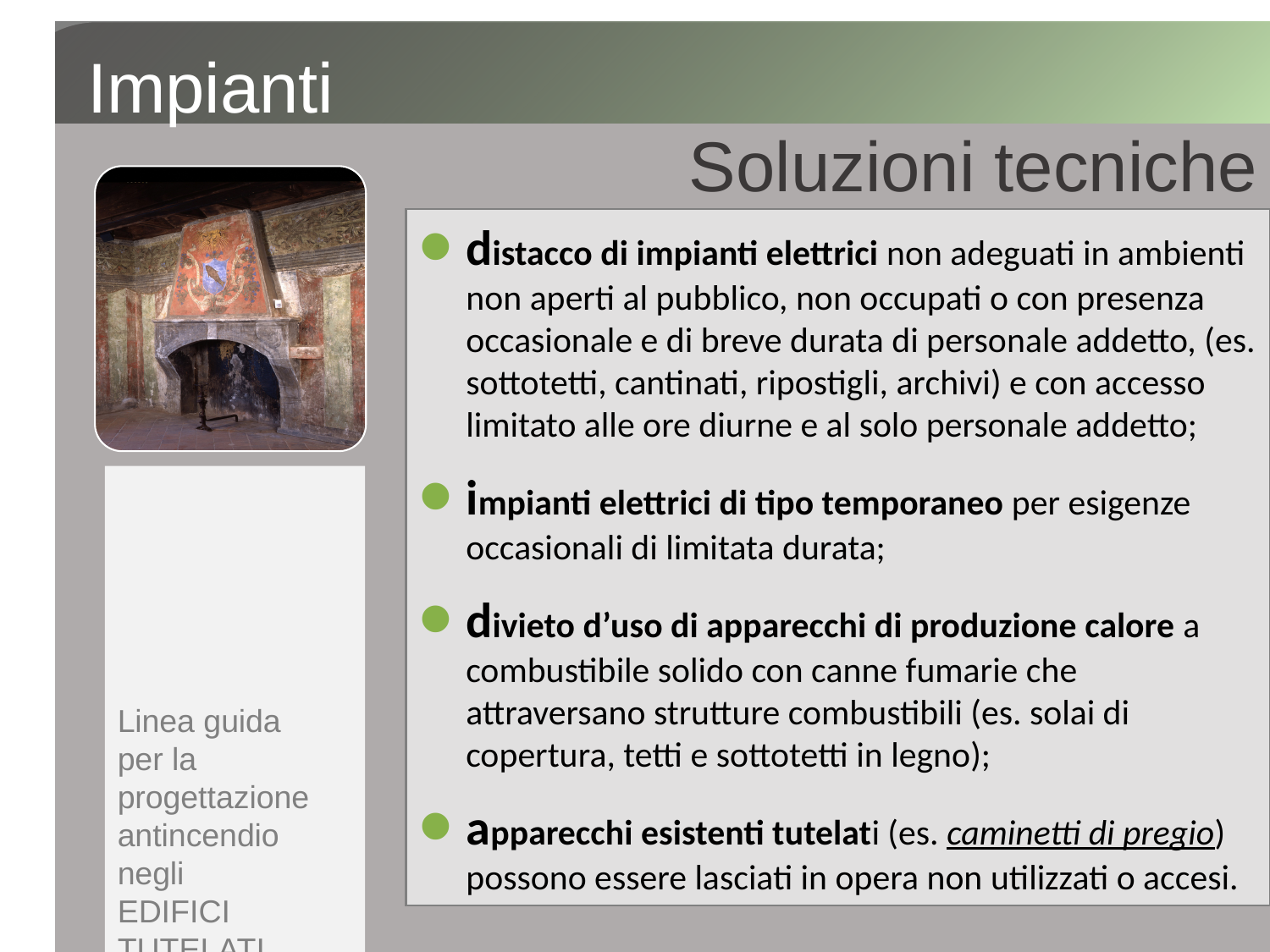

Impianti
Soluzioni tecniche
distacco di impianti elettrici non adeguati in ambienti non aperti al pubblico, non occupati o con presenza occasionale e di breve durata di personale addetto, (es. sottotetti, cantinati, ripostigli, archivi) e con accesso  limitato alle ore diurne e al solo personale addetto;
impianti elettrici di tipo temporaneo per esigenze occasionali di limitata durata;
divieto d’uso di apparecchi di produzione calore a combustibile solido con canne fumarie che attraversano strutture combustibili (es. solai di copertura, tetti e sottotetti in legno);
apparecchi esistenti tutelati (es. caminetti di pregio) possono essere lasciati in opera non utilizzati o accesi.

Linea guida
per la progettazione antincendio
negli
EDIFICI TUTELATI